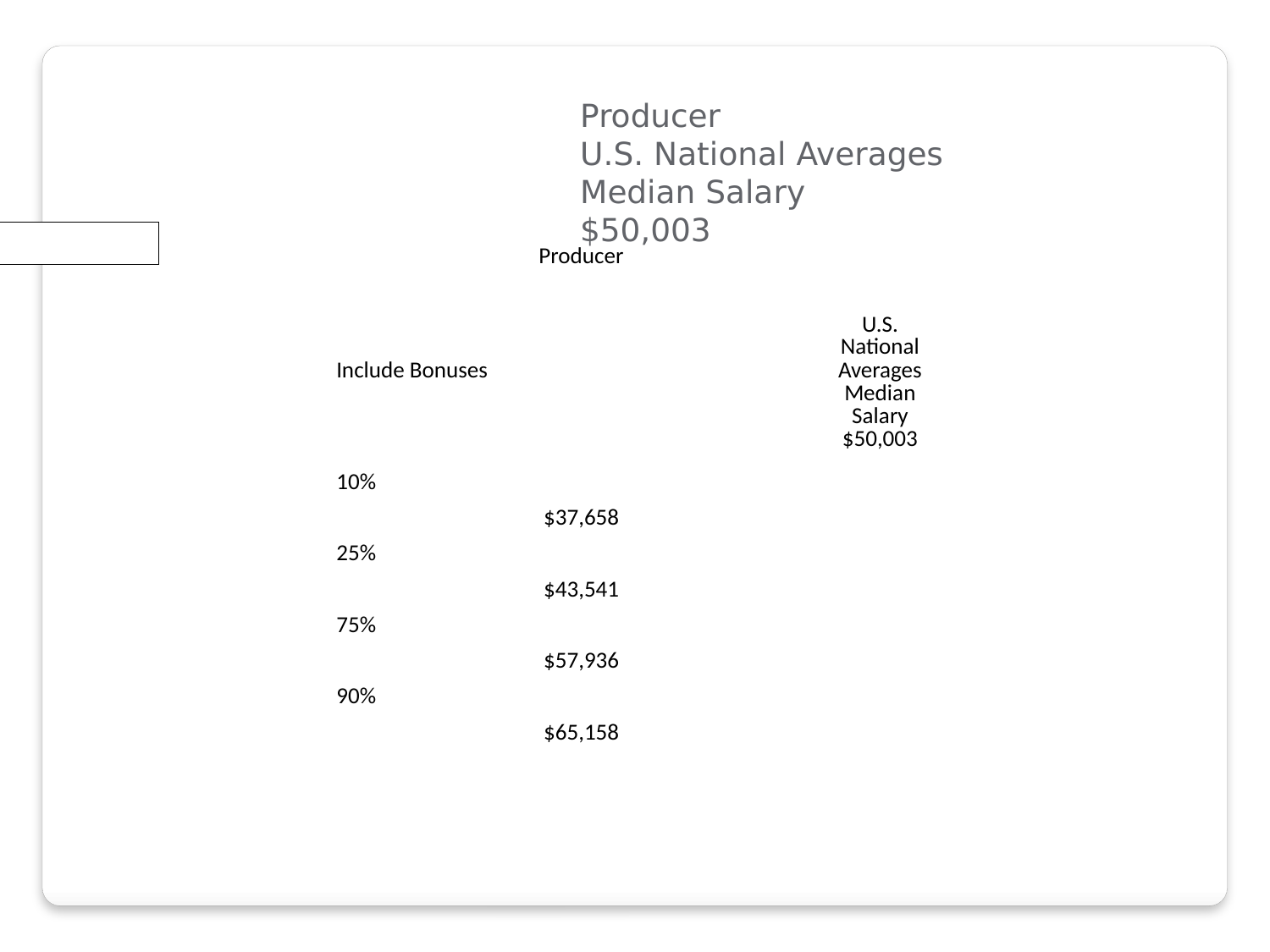

|  |  |
| --- | --- |
| Producer |  |
| Include Bonuses | U.S. National Averages Median Salary $50,003 |
| 10% |  |
| $37,658 |  |
| 25% |  |
| $43,541 |  |
| 75% |  |
| $57,936 |  |
| 90% |  |
| $65,158 |  |
Producer
U.S. National Averages
Median Salary
$50,003